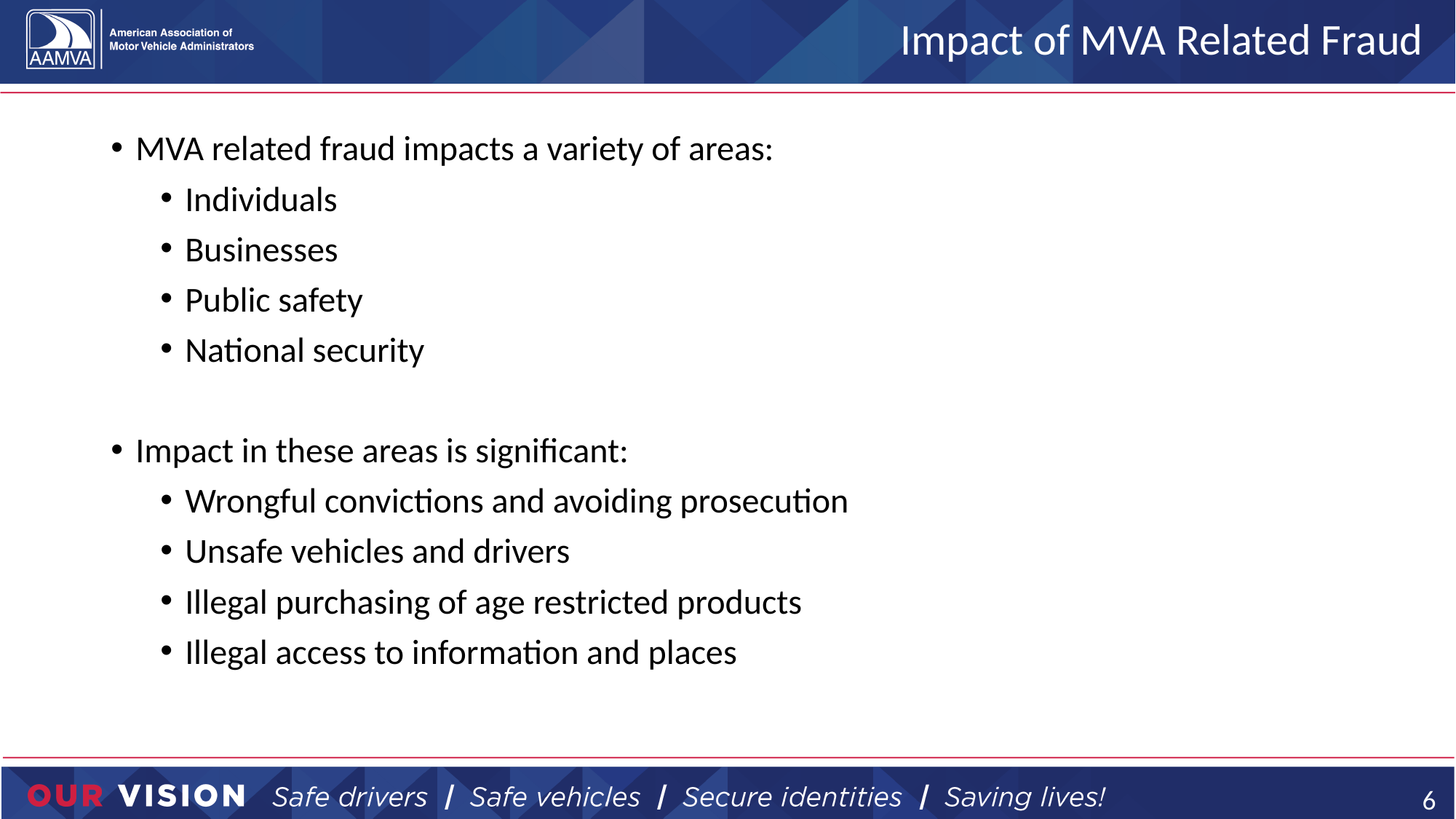

# Impact of MVA Related Fraud
MVA related fraud impacts a variety of areas:
Individuals
Businesses
Public safety
National security
Impact in these areas is significant:
Wrongful convictions and avoiding prosecution
Unsafe vehicles and drivers
Illegal purchasing of age restricted products
Illegal access to information and places

6